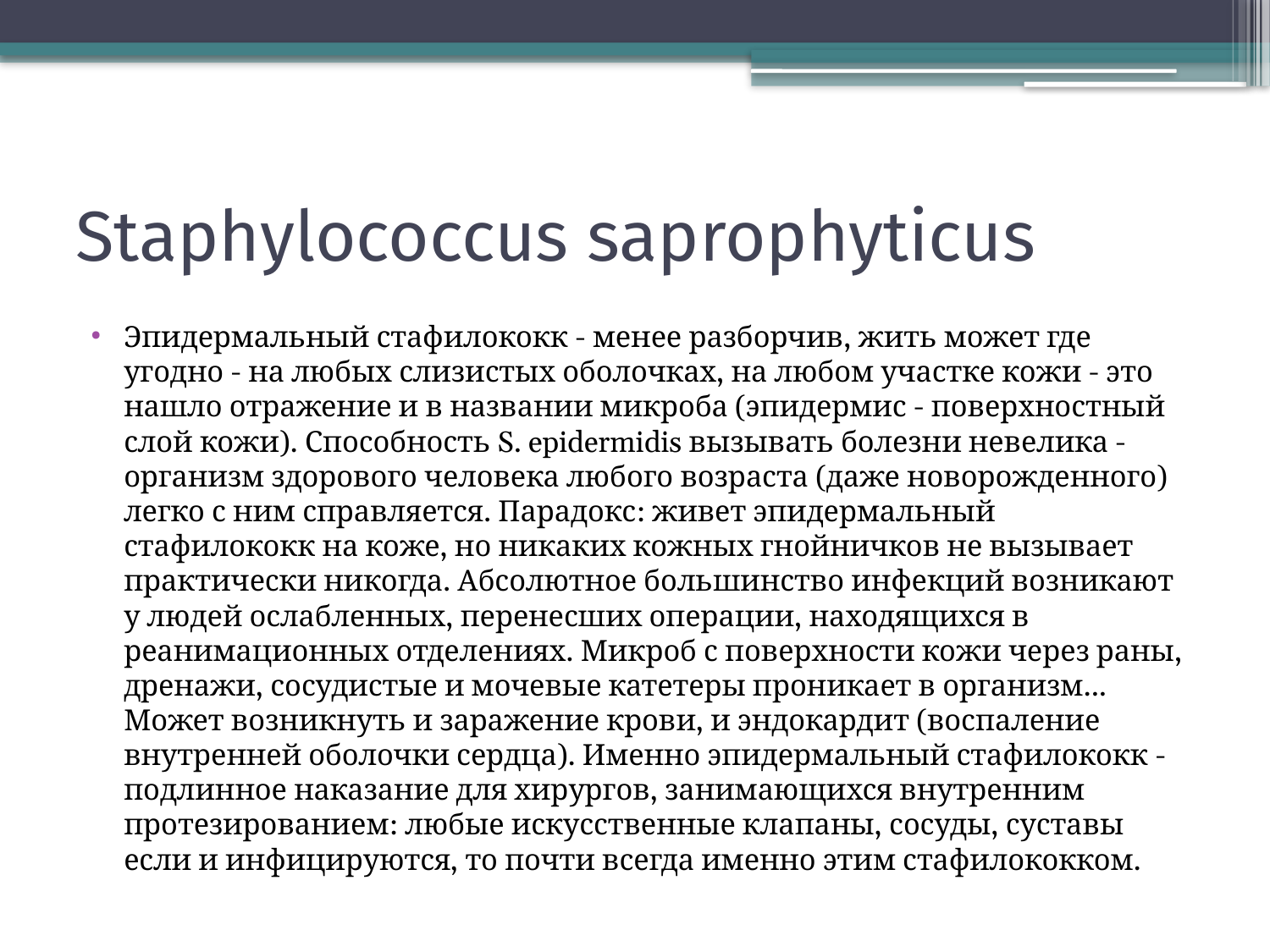

# Staphylococcus saprophyticus
Эпидермальный стафилококк - менее разборчив, жить может где угодно - на любых слизистых оболочках, на любом участке кожи - это нашло отражение и в названии микроба (эпидермис - поверхностный слой кожи). Способность S. epidermidis вызывать болезни невелика - организм здорового человека любого возраста (даже новорожденного) легко с ним справляется. Парадокс: живет эпидермальный стафилококк на коже, но никаких кожных гнойничков не вызывает практически никогда. Абсолютное большинство инфекций возникают у людей ослабленных, перенесших операции, находящихся в реанимационных отделениях. Микроб с поверхности кожи через раны, дренажи, сосудистые и мочевые катетеры проникает в организм... Может возникнуть и заражение крови, и эндокардит (воспаление внутренней оболочки сердца). Именно эпидермальный стафилококк - подлинное наказание для хирургов, занимающихся внутренним протезированием: любые искусственные клапаны, сосуды, суставы если и инфицируются, то почти всегда именно этим стафилококком.